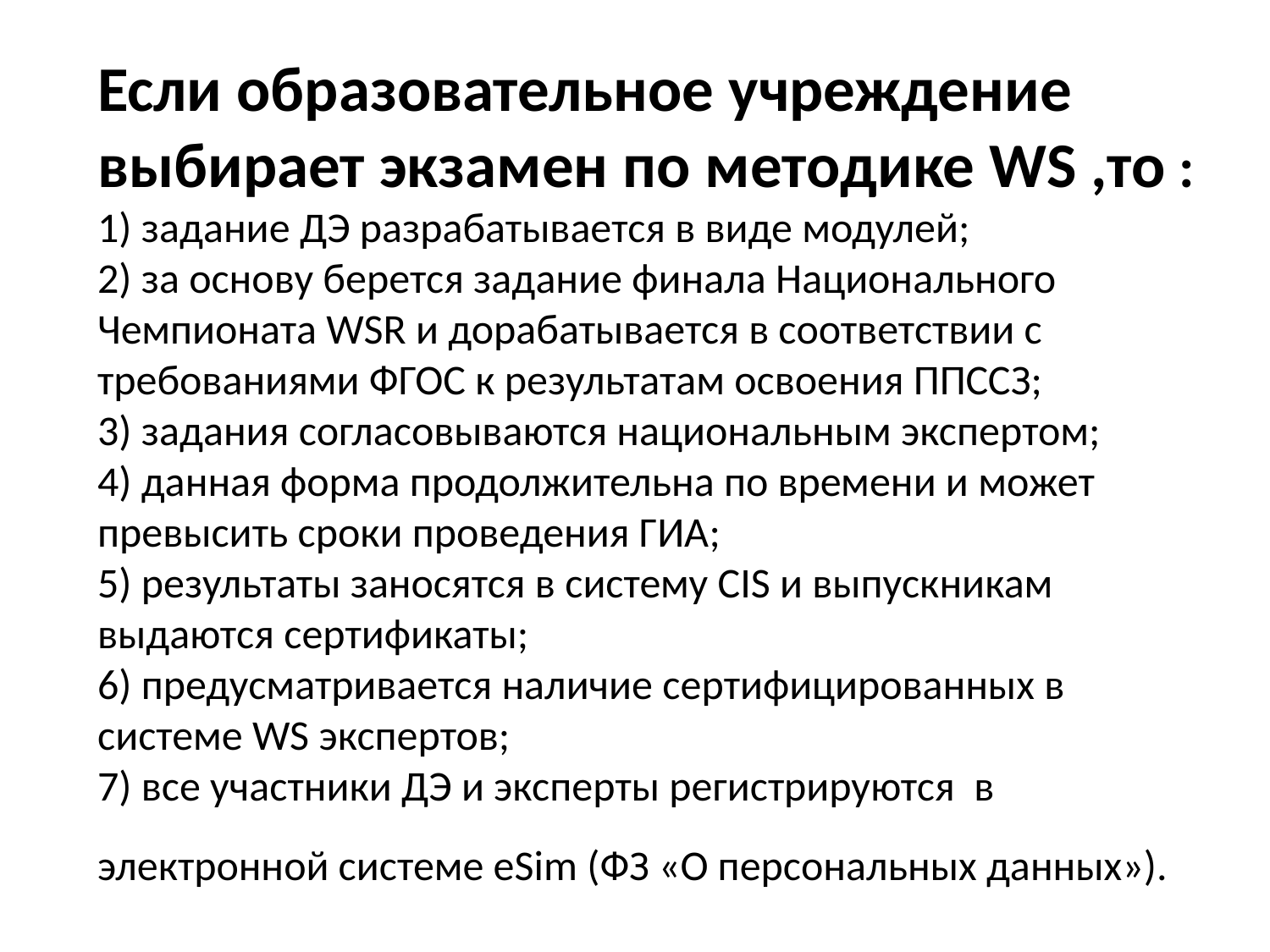

# Если образовательное учреждение выбирает экзамен по методике WS ,то : 1) задание ДЭ разрабатывается в виде модулей; 2) за основу берется задание финала Национального Чемпионата WSR и дорабатывается в соответствии с требованиями ФГОС к результатам освоения ППССЗ; 3) задания согласовываются национальным экспертом; 4) данная форма продолжительна по времени и может превысить сроки проведения ГИА; 5) результаты заносятся в систему CIS и выпускникам выдаются сертификаты; 6) предусматривается наличие сертифицированных в системе WS экспертов; 7) все участники ДЭ и эксперты регистрируются  в электронной системе eSim (ФЗ «О персональных данных»).